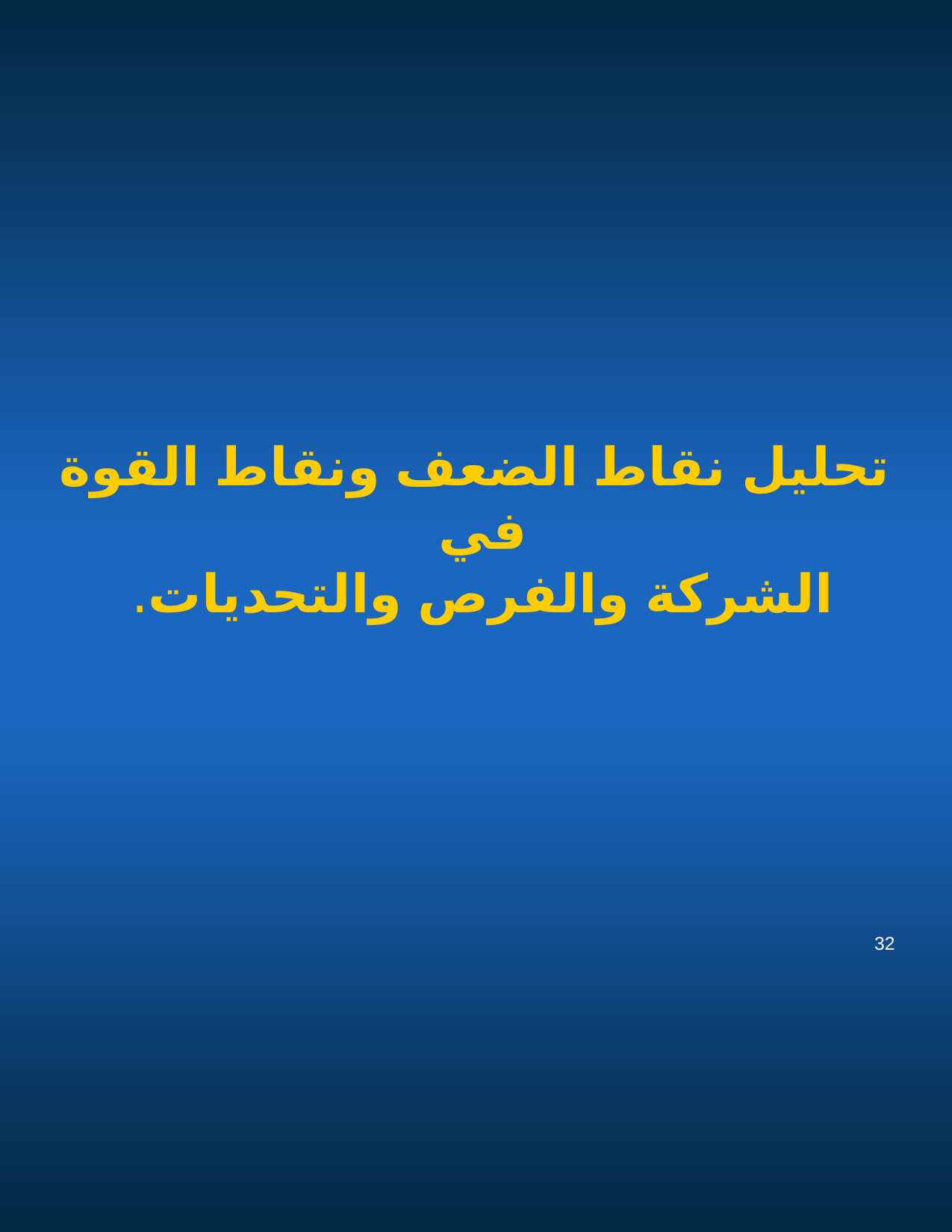

تحليل نقاط الضعف ونقاط القوة في
الشركة والفرص والتحديات.

32